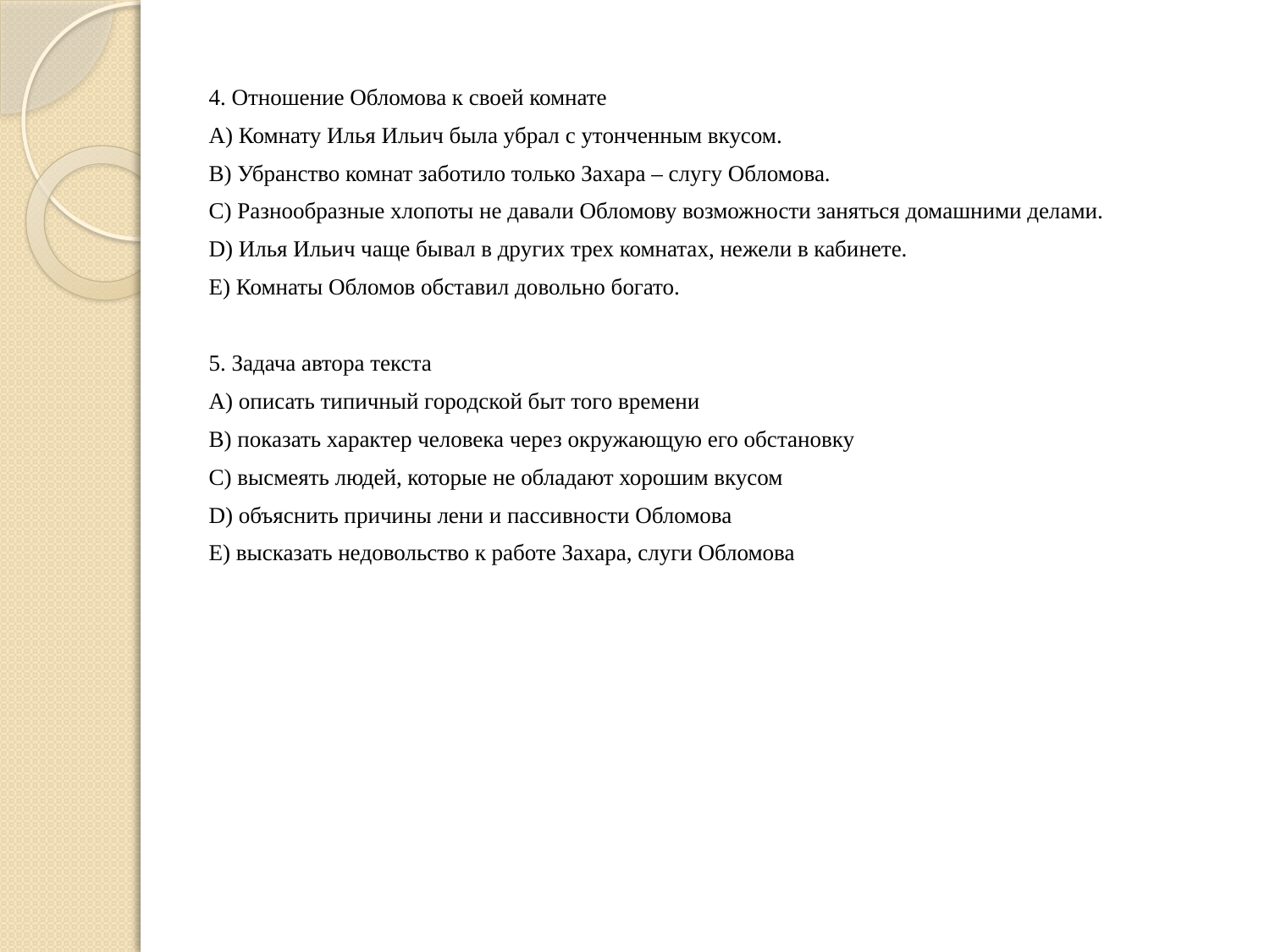

4. Отношение Обломова к своей комнате
A) Комнату Илья Ильич была убрал с утонченным вкусом.
B) Убранство комнат заботило только Захара – слугу Обломова.
C) Разнообразные хлопоты не давали Обломову возможности заняться домашними делами.
D) Илья Ильич чаще бывал в других трех комнатах, нежели в кабинете.
E) Комнаты Обломов обставил довольно богато.

5. Задача автора текста
A) описать типичный городской быт того времени
B) показать характер человека через окружающую его обстановку
C) высмеять людей, которые не обладают хорошим вкусом
D) объяснить причины лени и пассивности Обломова
E) высказать недовольство к работе Захара, слуги Обломова